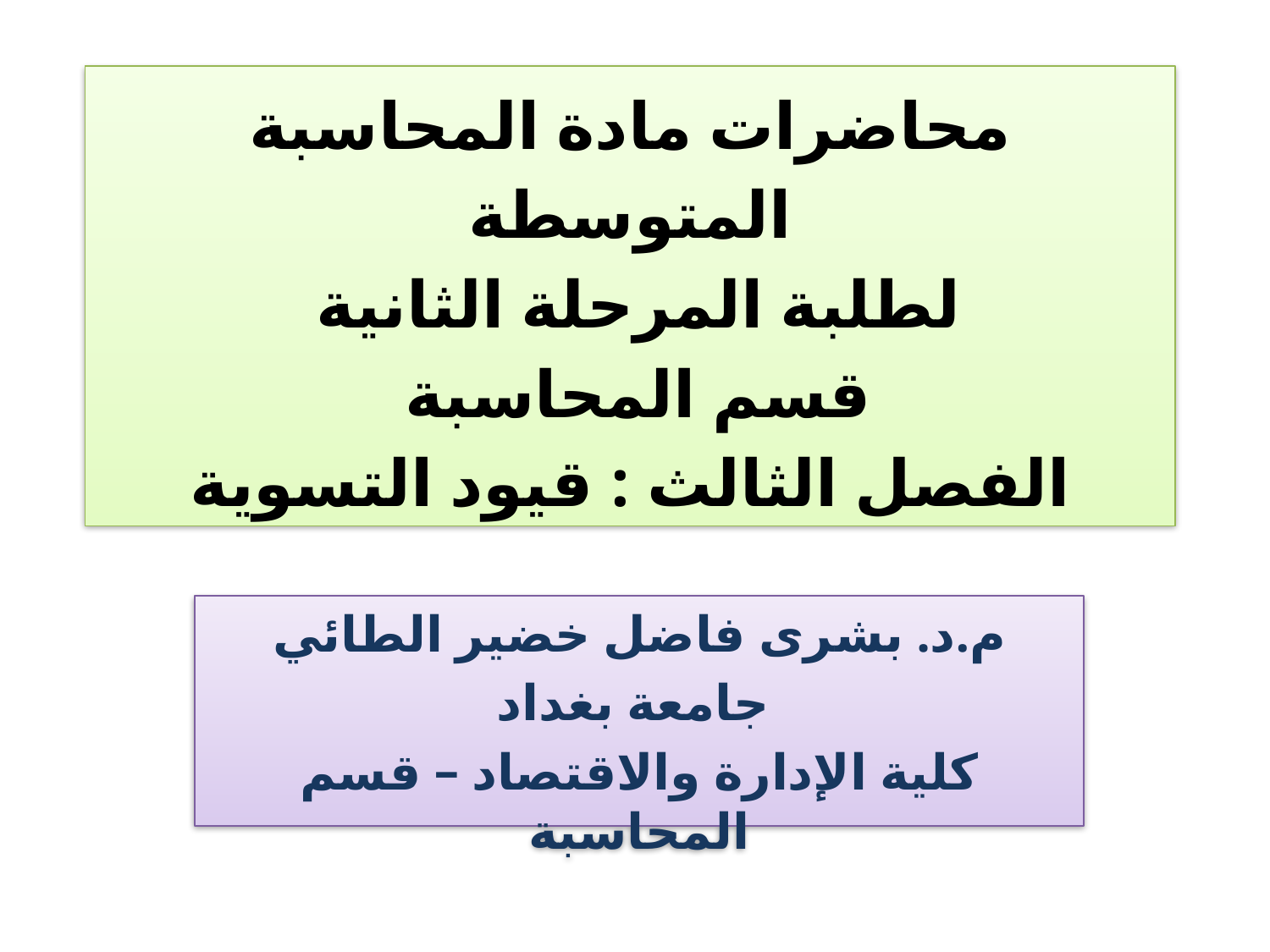

# محاضرات مادة المحاسبة المتوسطة لطلبة المرحلة الثانية قسم المحاسبة الفصل الثالث : قيود التسوية
م.د. بشرى فاضل خضير الطائي
جامعة بغداد
كلية الإدارة والاقتصاد – قسم المحاسبة